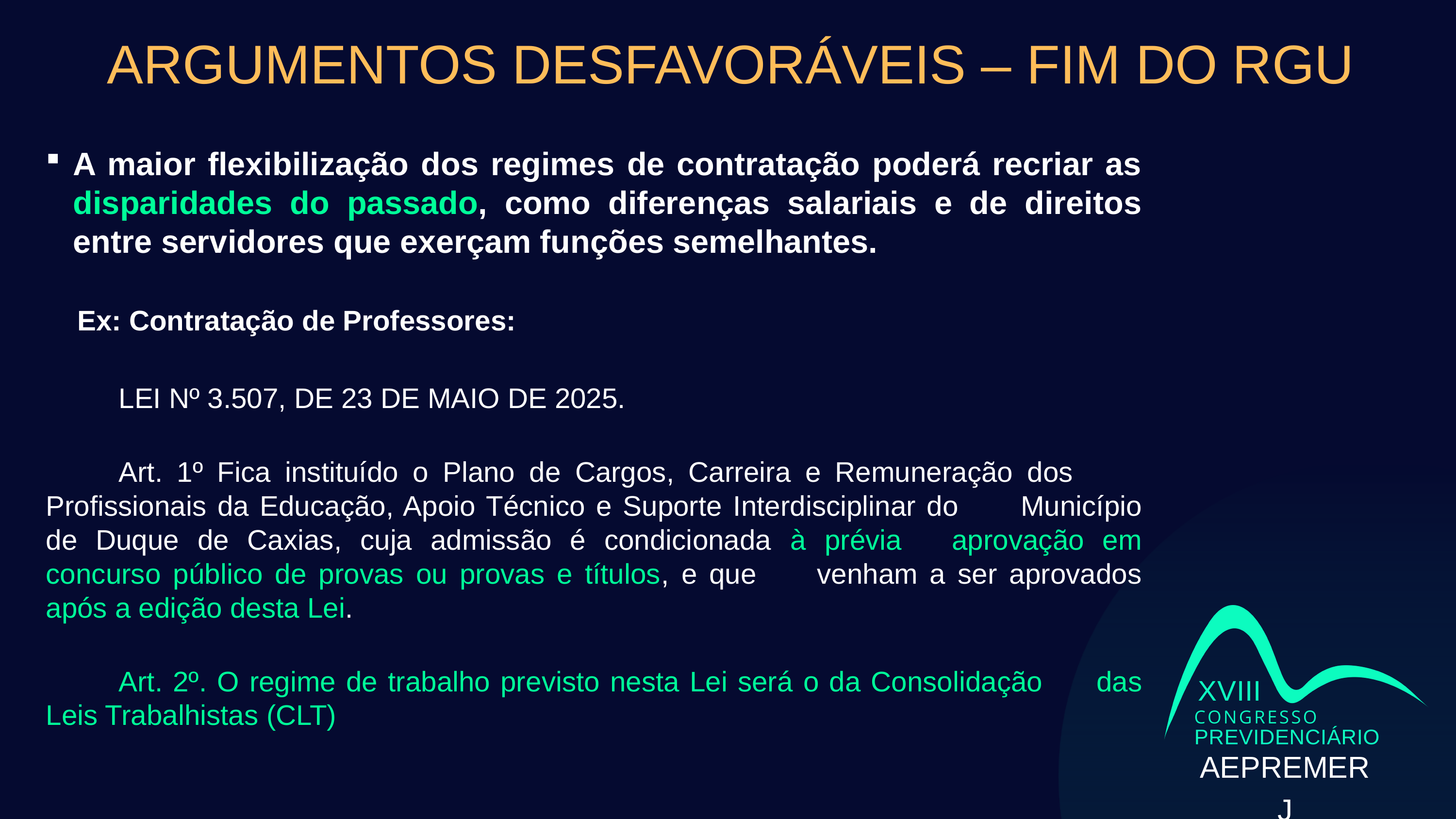

ARGUMENTOS DESFAVORÁVEIS – FIM DO RGU

A maior flexibilização dos regimes de contratação poderá recriar as disparidades do passado, como diferenças salariais e de direitos entre servidores que exerçam funções semelhantes.

    Ex: Contratação de Professores:

	LEI Nº 3.507, DE 23 DE MAIO DE 2025.
	Art. 1º Fica instituído o Plano de Cargos, Carreira e Remuneração dos 	Profissionais da Educação, Apoio Técnico e Suporte Interdisciplinar do 	Município de Duque de Caxias, cuja admissão é condicionada à prévia 	aprovação em concurso público de provas ou provas e títulos, e que 	venham a ser aprovados após a edição desta Lei.
	Art. 2º. O regime de trabalho previsto nesta Lei será o da Consolidação 	das Leis Trabalhistas (CLT)

XVIII
CONGRESSO
PREVIDENCIÁRIO
AEPREMERJ